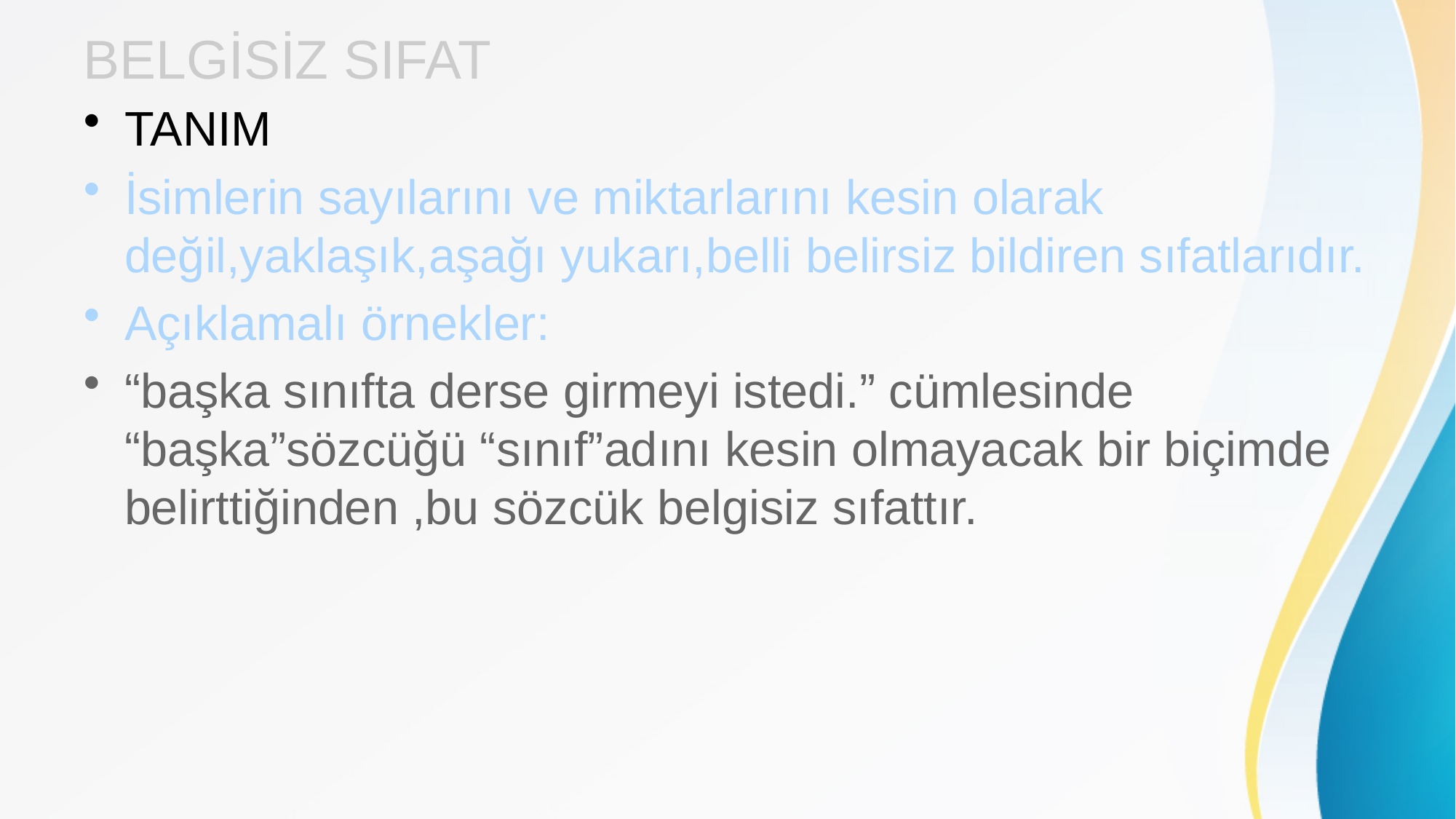

# BELGİSİZ SIFAT
TANIM
İsimlerin sayılarını ve miktarlarını kesin olarak değil,yaklaşık,aşağı yukarı,belli belirsiz bildiren sıfatlarıdır.
Açıklamalı örnekler:
“başka sınıfta derse girmeyi istedi.” cümlesinde “başka”sözcüğü “sınıf”adını kesin olmayacak bir biçimde belirttiğinden ,bu sözcük belgisiz sıfattır.